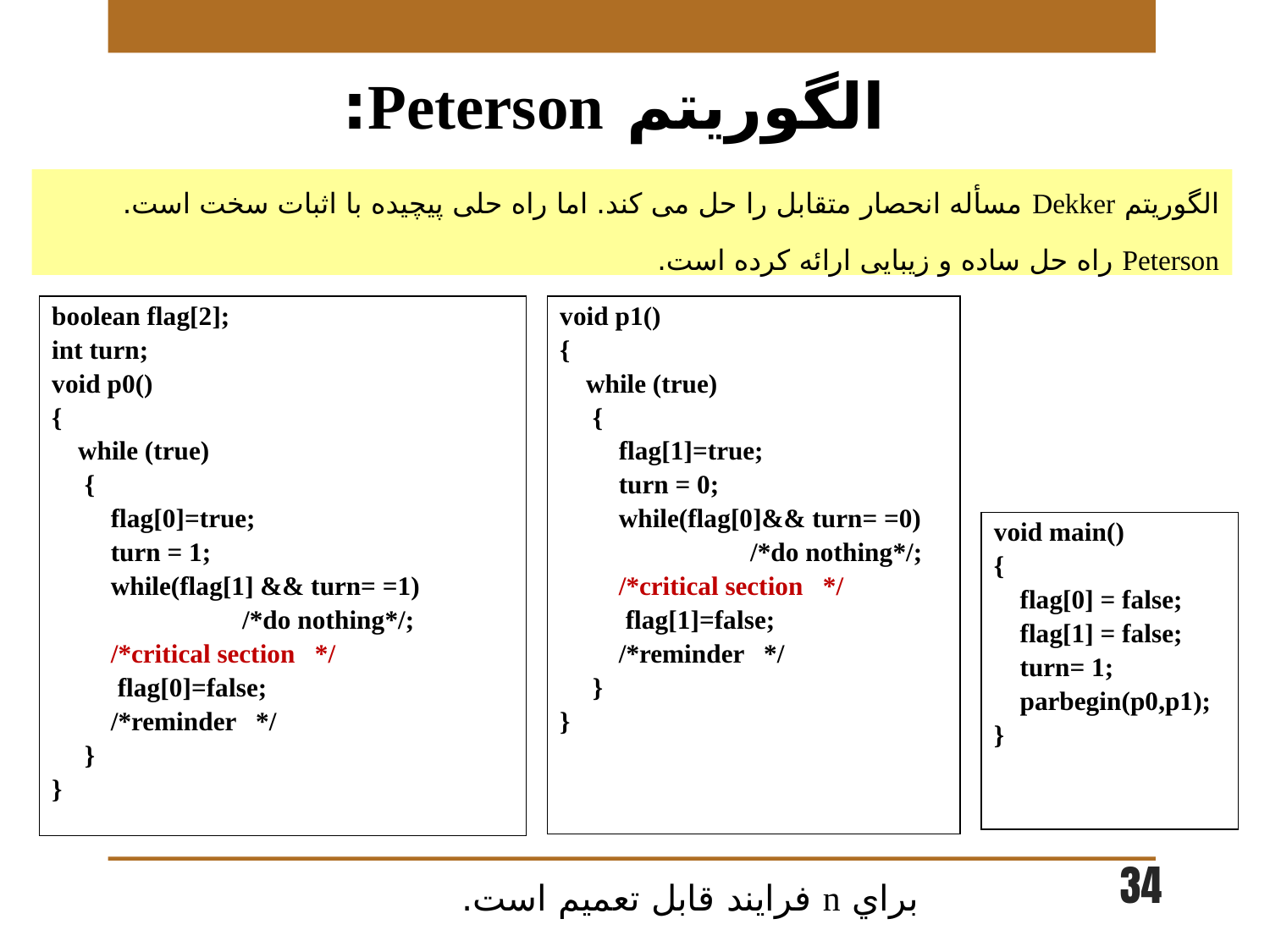

# الگوريتم Peterson:
الگوریتم Dekker مسأله انحصار متقابل را حل می کند. اما راه حلی پیچیده با اثبات سخت است.
Peterson راه حل ساده و زیبایی ارائه کرده است.
boolean flag[2];
int turn;
void p0()
{
    while (true)
     {
         flag[0]=true;
         turn = 1;
         while(flag[1] && turn= =1)
                             /*do nothing*/;
         /*critical section   */
          flag[0]=false;
         /*reminder   */
     }
}
void p1()
{
    while (true)
     {
         flag[1]=true;
         turn = 0;
         while(flag[0]&& turn= =0)
                             /*do nothing*/;
         /*critical section   */
          flag[1]=false;
         /*reminder   */
     }
}
void main()
{
    flag[0] = false;
    flag[1] = false;
    turn= 1;
    parbegin(p0,p1);
}
براي n فرايند قابل تعميم است.
34